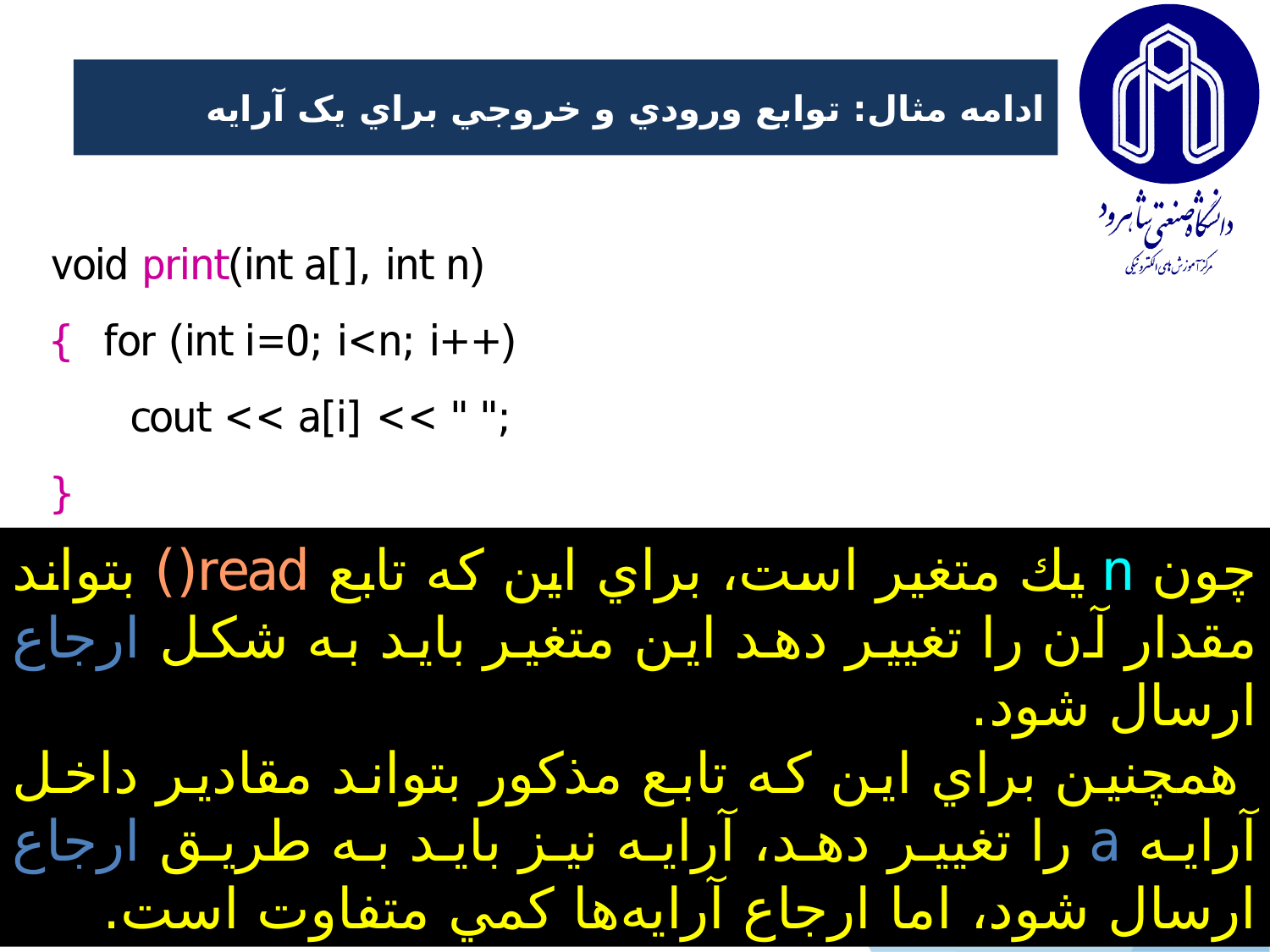

# ادامه مثال‌: توابع ورودي و خروجي براي يک آرايه
void print(int a[], int n)
{  for (int i=0; i<n; i++)
      cout << a[i] << " ";
}
چون n يك متغير است، براي اين که تابع read() بتواند مقدار آن را تغيير دهد اين متغير بايد به شکل ارجاع ارسال شود.
 همچنين براي اين که تابع مذکور بتواند مقادير داخل آرايه a را تغيير دهد، آرايه نيز بايد به طريق ارجاع ارسال شود، اما ارجاع آرايه‌ها کمي متفاوت است.
26
آرايه‌ها - فرهادي